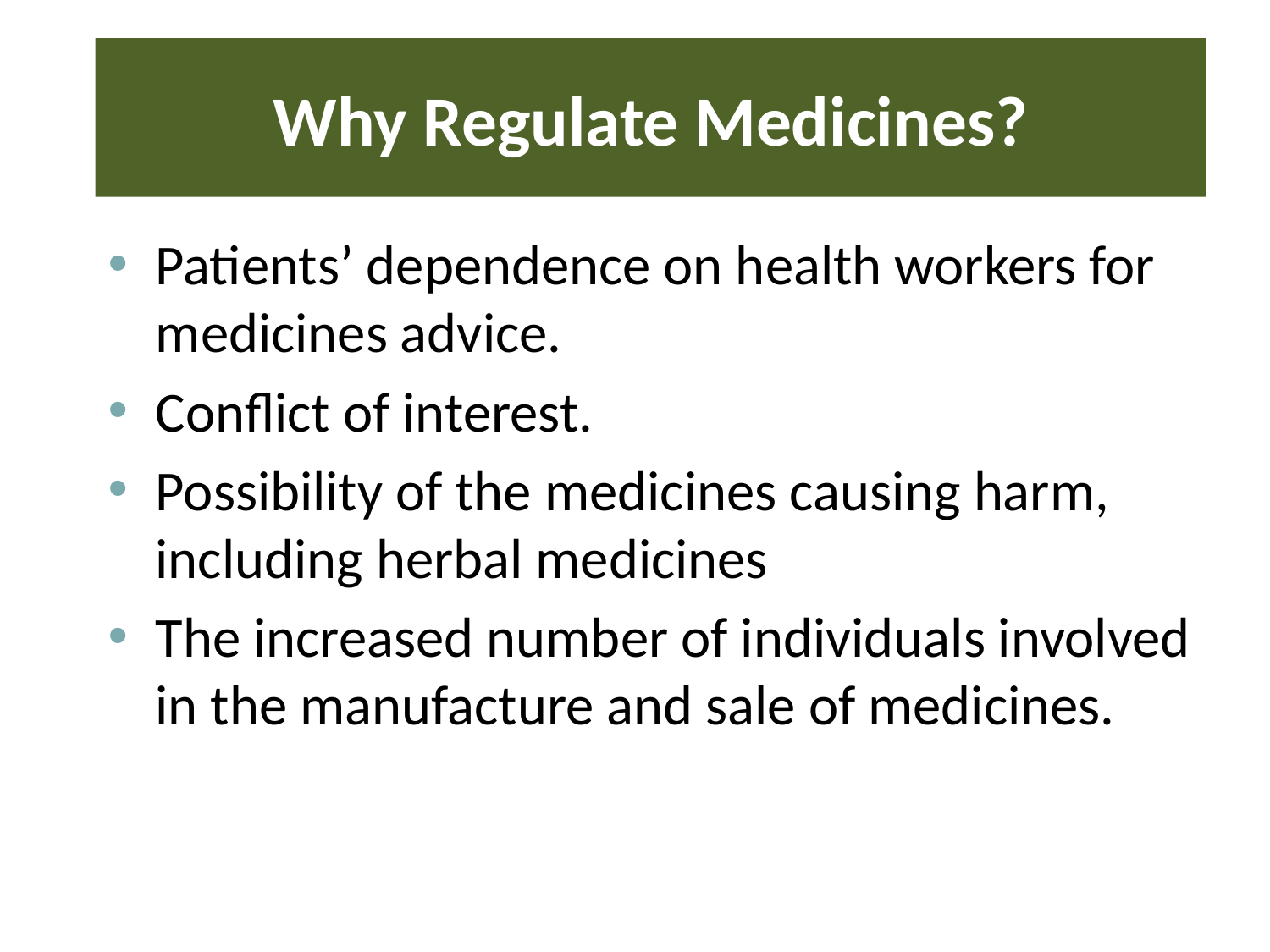

# Why Regulate Medicines?
Patients’ dependence on health workers for medicines advice.
Conflict of interest.
Possibility of the medicines causing harm, including herbal medicines
The increased number of individuals involved in the manufacture and sale of medicines.